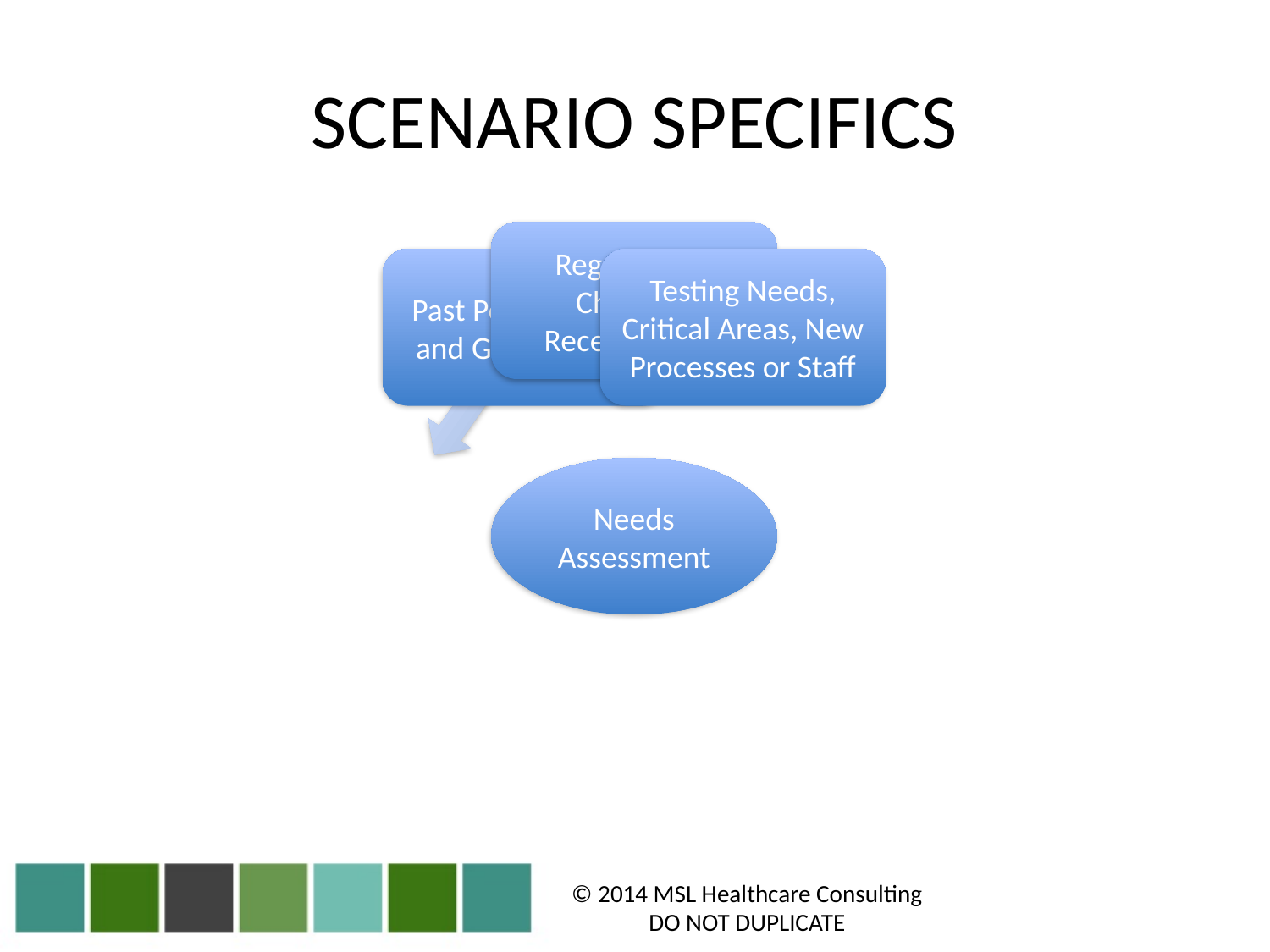

# SCENARIO SPECIFICS
Needs Assessment
© 2014 MSL Healthcare Consulting
DO NOT DUPLICATE